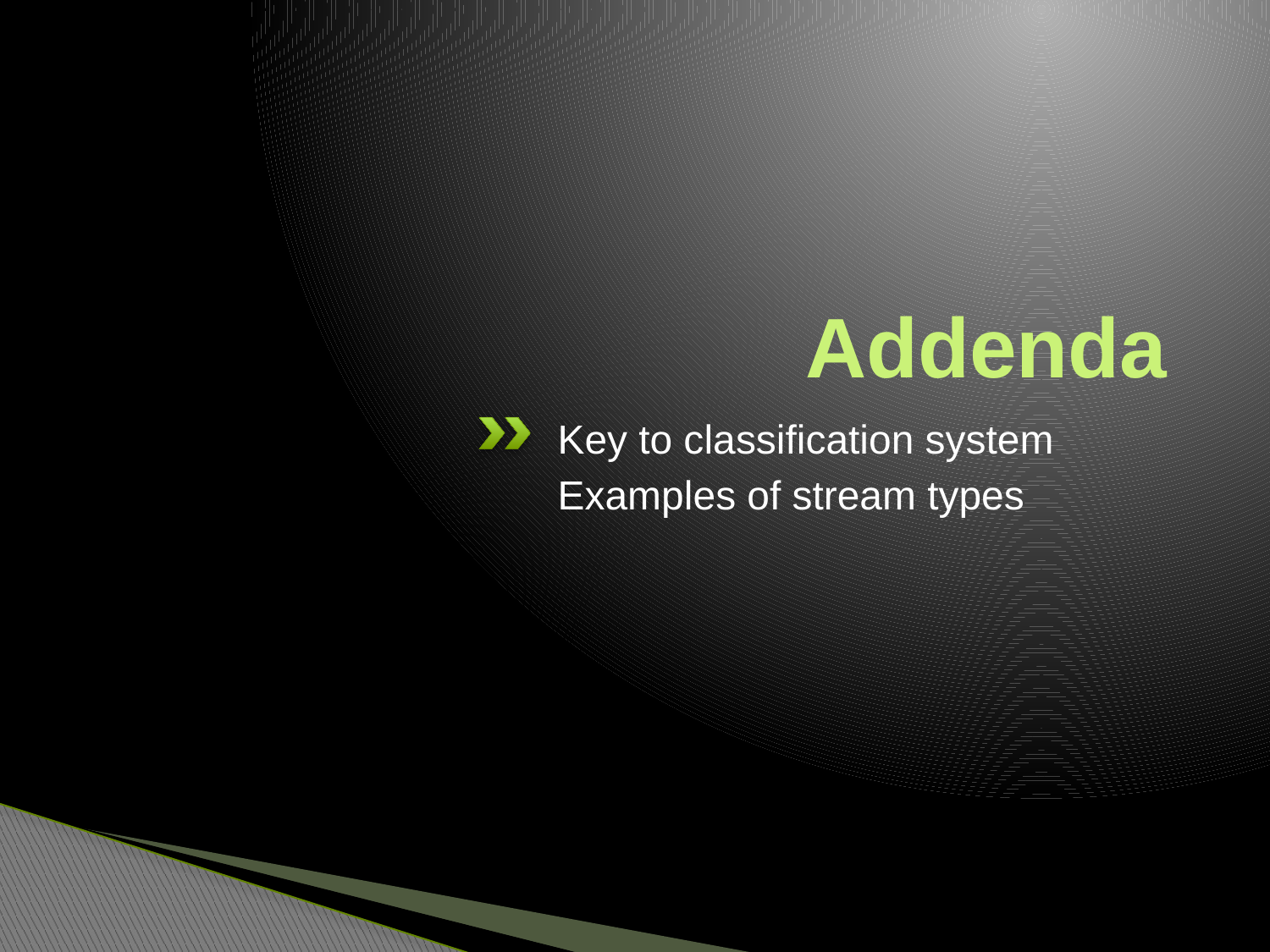

# Addenda
Key to classification system
Examples of stream types